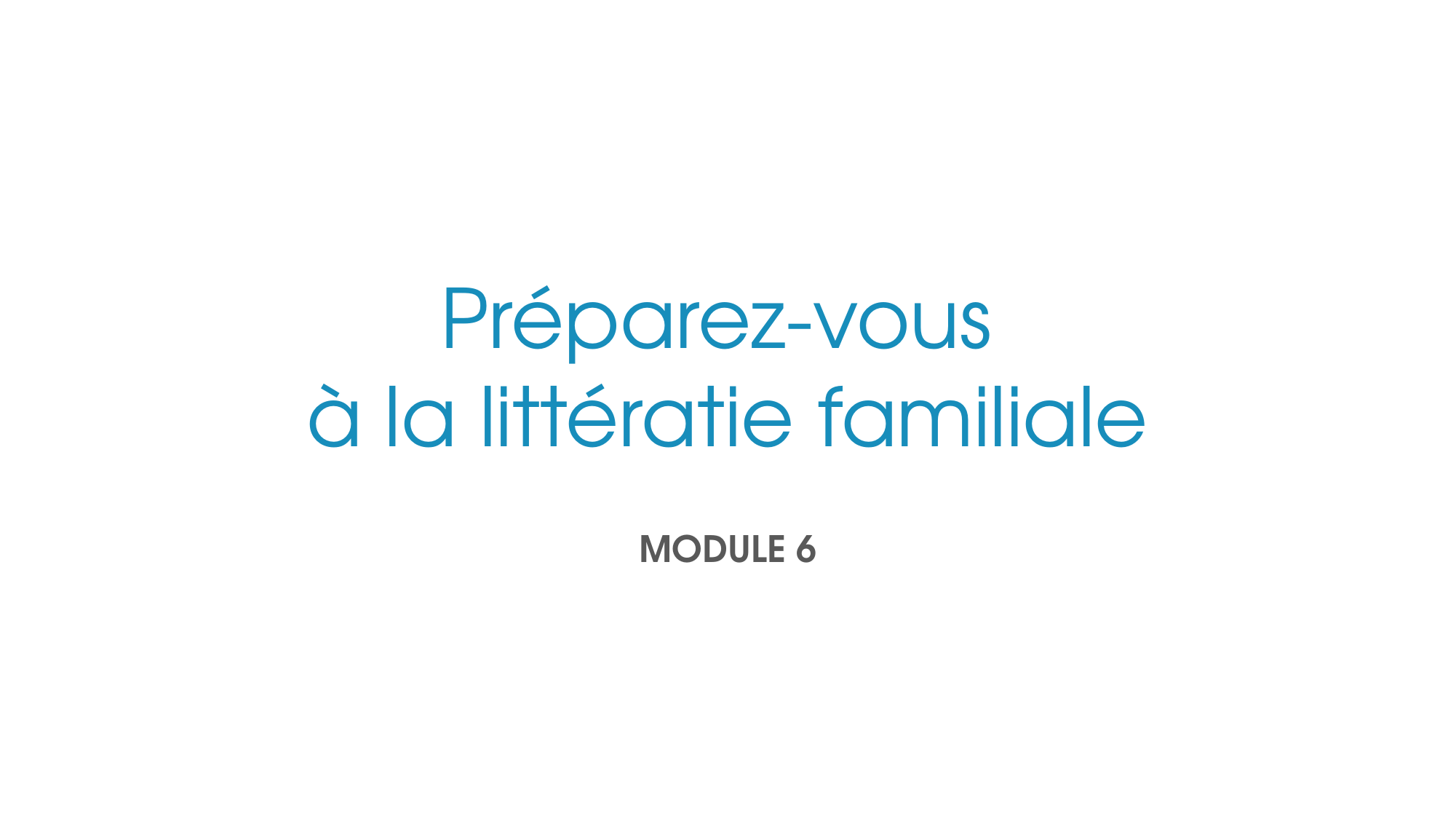

Préparez-vous
à la littératie familiale
MODULE 6